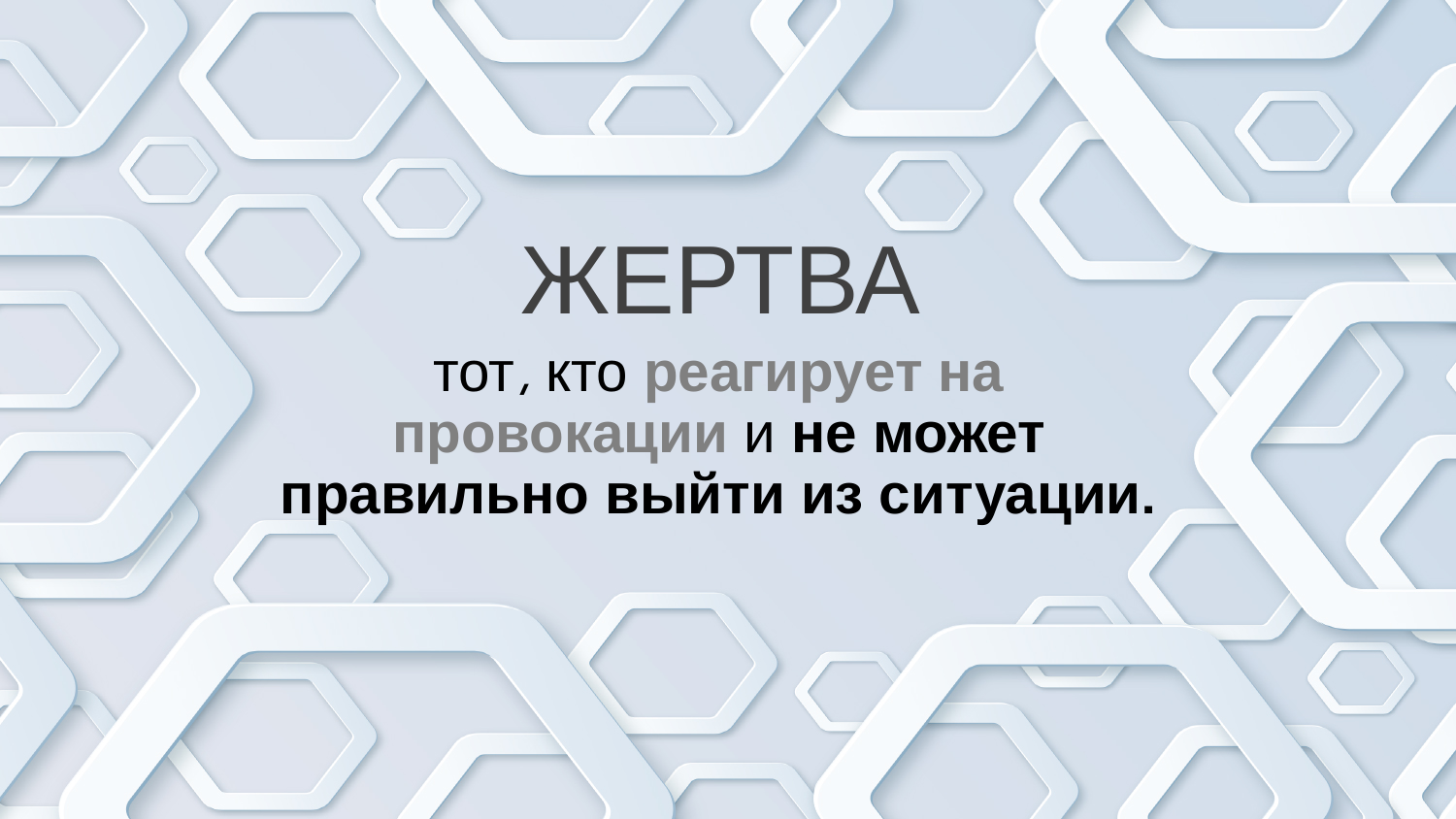

# ЖЕРТВА
тот, кто реагирует на провокации и не может правильно выйти из ситуации.